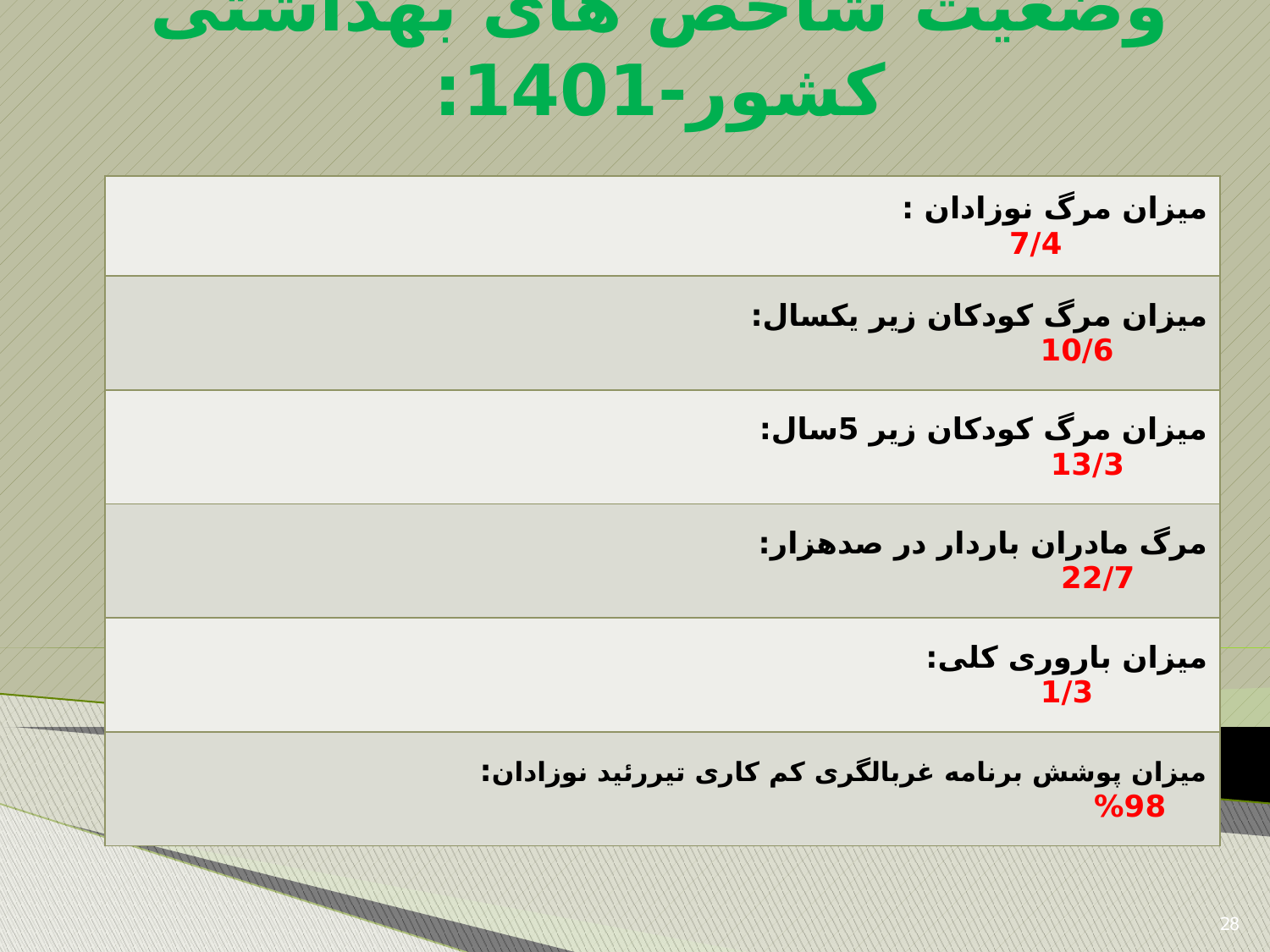

# وضعیت شاخص های بهداشتی کشور-1401:
| میزان مرگ نوزادان : 7/4 |
| --- |
| میزان مرگ کودکان زیر یکسال: 10/6 |
| میزان مرگ کودکان زیر 5سال: 13/3 |
| مرگ مادران باردار در صدهزار: 22/7 |
| میزان باروری کلی: 1/3 |
| میزان پوشش برنامه غربالگری کم کاری تیررئید نوزادان: 98% |
28